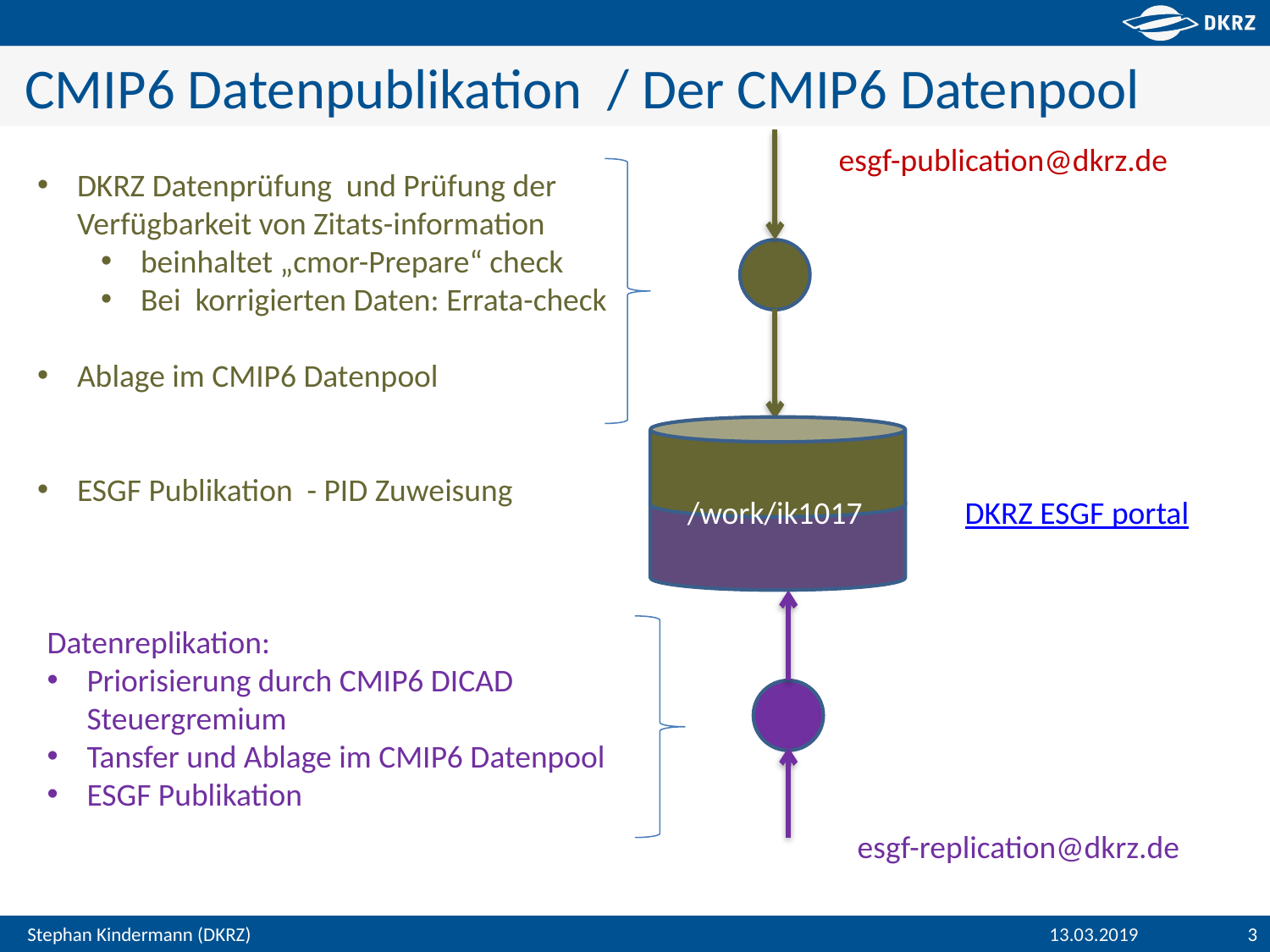

# CMIP6 Datenpublikation  / Der CMIP6 Datenpool
esgf-publication@dkrz.de

DKRZ Datenprüfung  und Prüfung der Verfügbarkeit von Zitats-information
beinhaltet „cmor-Prepare“ check
Bei  korrigierten Daten: Errata-check

Ablage im CMIP6 Datenpool

ESGF Publikation  - PID Zuweisung

/work/ik1017
DKRZ ESGF portal

Datenreplikation:
Priorisierung durch CMIP6 DICAD Steuergremium
Tansfer und Ablage im CMIP6 Datenpool
ESGF Publikation

esgf-replication@dkrz.de
13.03.2019
3